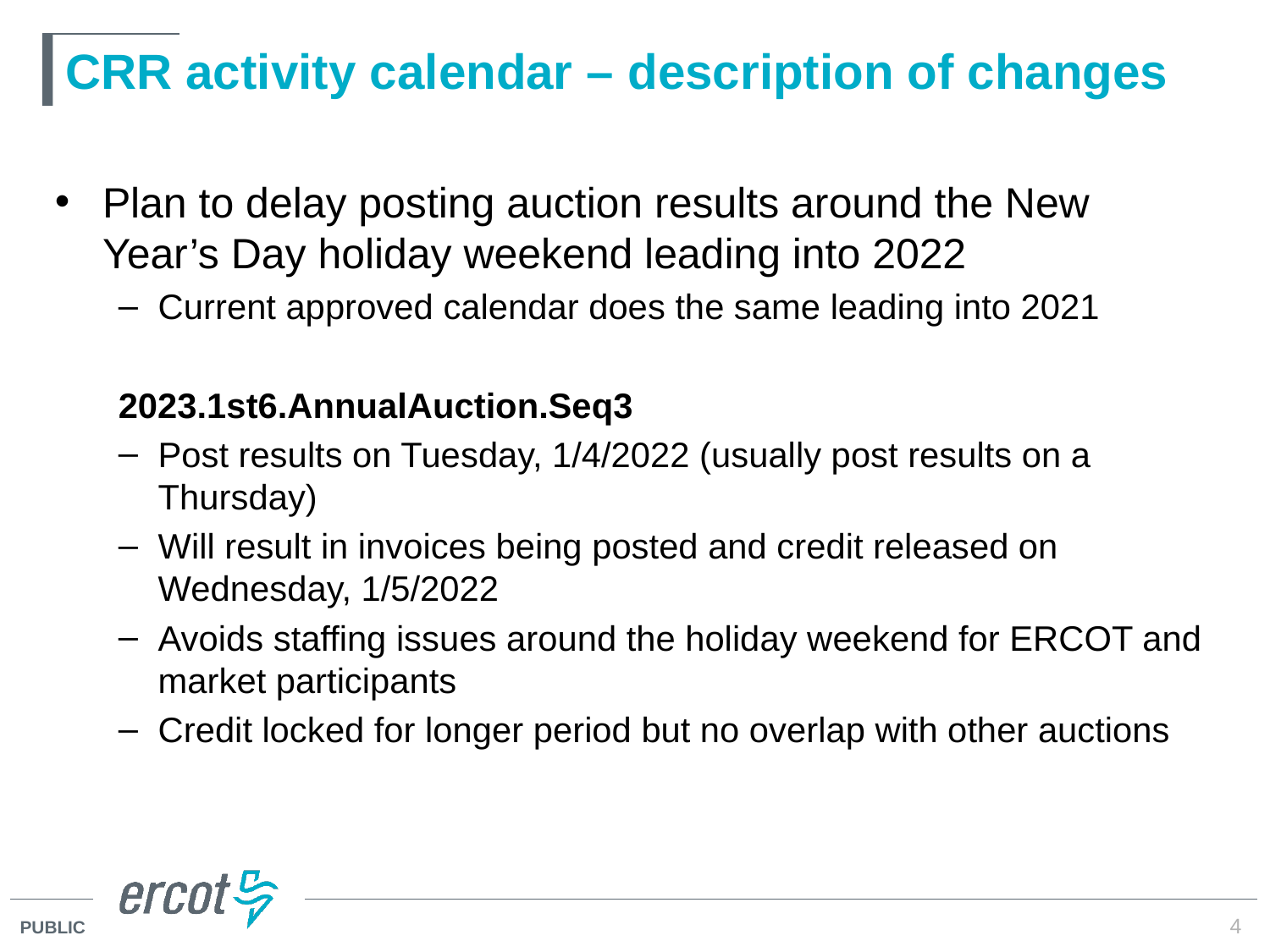

# CRR activity calendar – description of changes
Plan to delay posting auction results around the New Year’s Day holiday weekend leading into 2022
Current approved calendar does the same leading into 2021

2023.1st6.AnnualAuction.Seq3
Post results on Tuesday, 1/4/2022 (usually post results on a Thursday)
Will result in invoices being posted and credit released on Wednesday, 1/5/2022
Avoids staffing issues around the holiday weekend for ERCOT and market participants
Credit locked for longer period but no overlap with other auctions

4